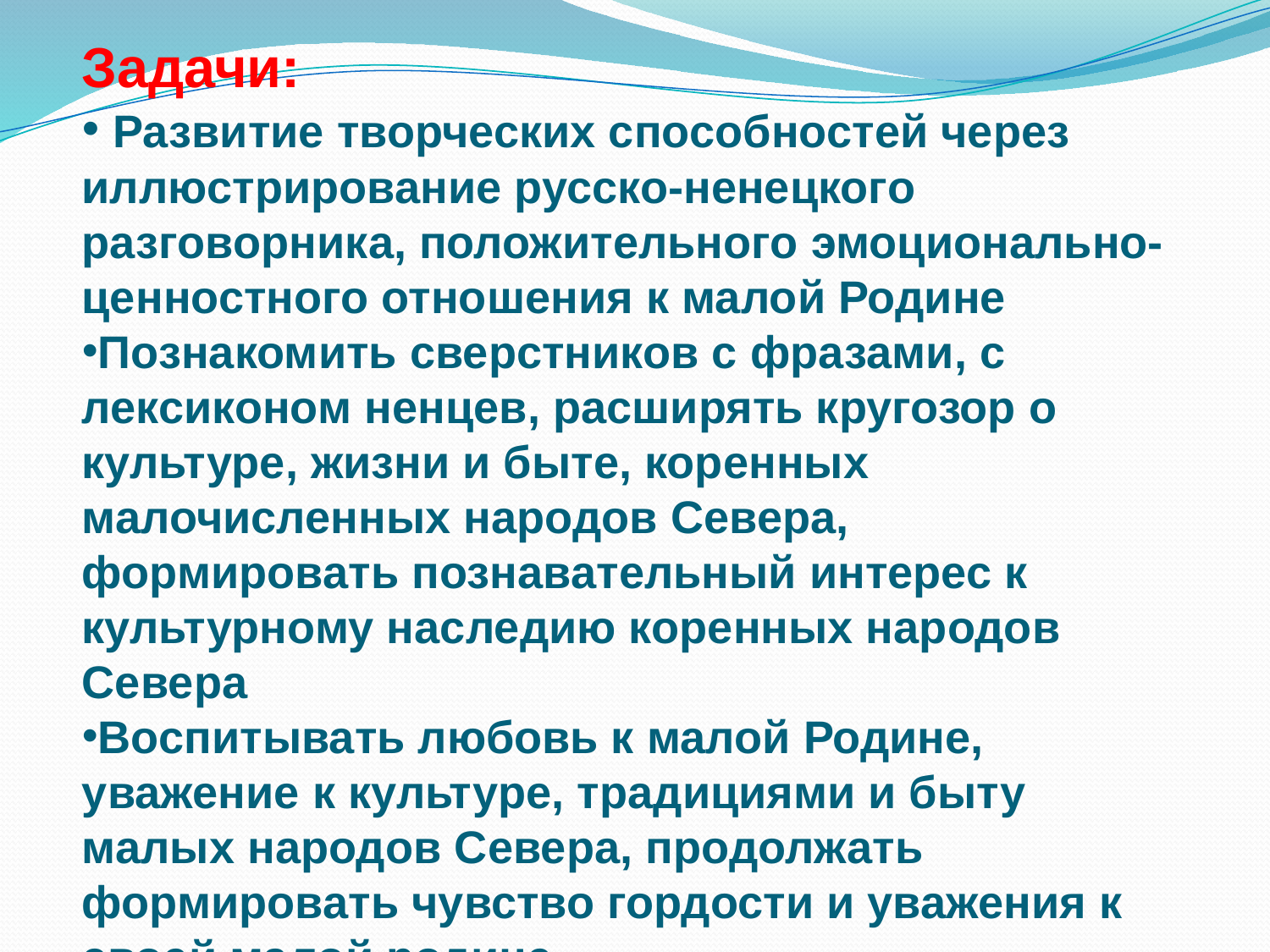

Задачи:
 Развитие творческих способностей через иллюстрирование русско-ненецкого разговорника, положительного эмоционально- ценностного отношения к малой Родине
Познакомить сверстников с фразами, с лексиконом ненцев, расширять кругозор о культуре, жизни и быте, коренных малочисленных народов Севера, формировать познавательный интерес к  культурному наследию коренных народов Севера
Воспитывать любовь к малой Родине, уважение к культуре, традициями и быту малых народов Севера, продолжать формировать чувство гордости и уважения к своей малой родине.